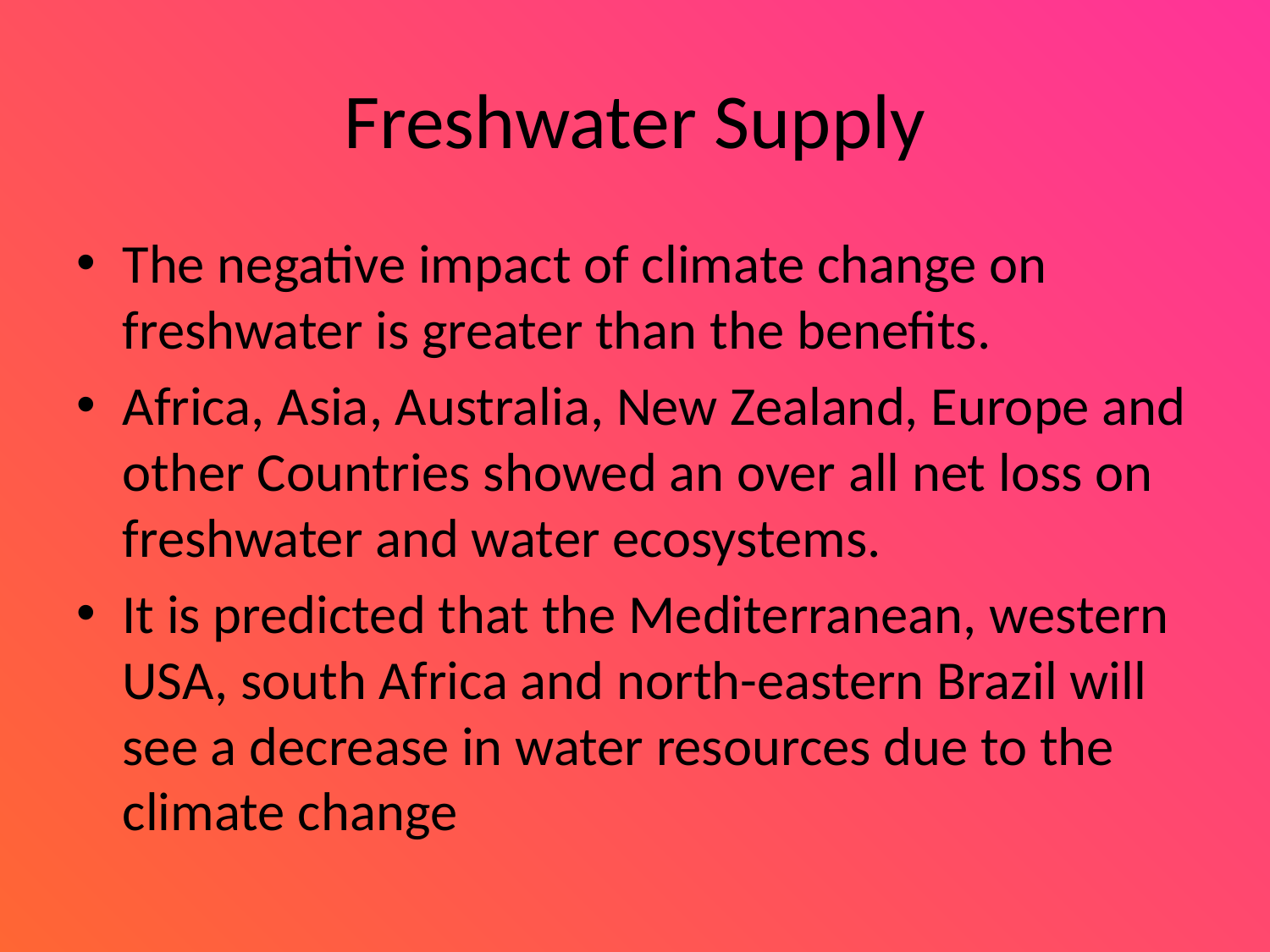

# Freshwater Supply
The negative impact of climate change on freshwater is greater than the benefits.
Africa, Asia, Australia, New Zealand, Europe and other Countries showed an over all net loss on freshwater and water ecosystems.
It is predicted that the Mediterranean, western USA, south Africa and north-eastern Brazil will see a decrease in water resources due to the climate change